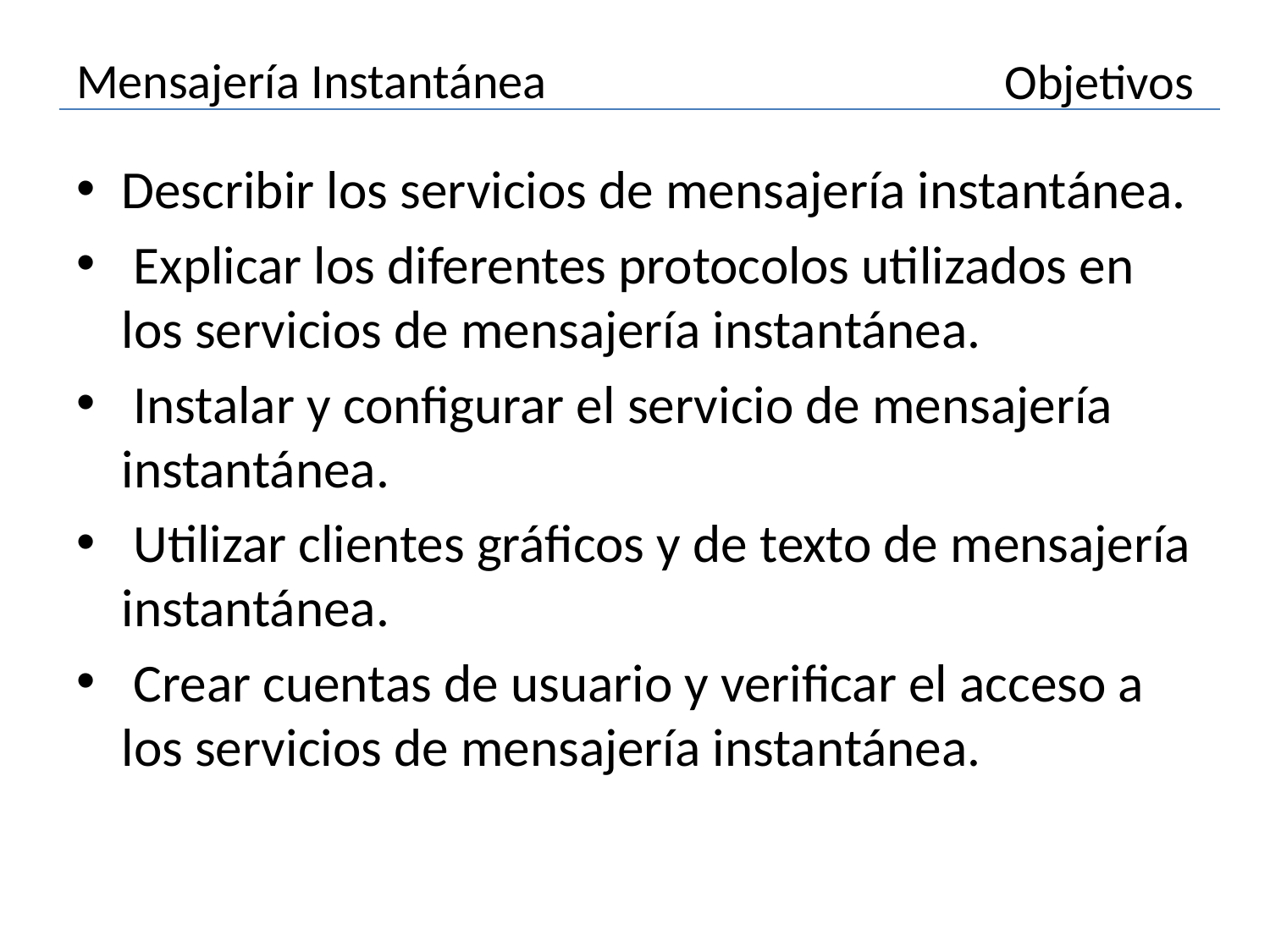

# Mensajería Instantánea
Objetivos
Describir los servicios de mensajería instantánea.
 Explicar los diferentes protocolos utilizados en los servicios de mensajería instantánea.
 Instalar y configurar el servicio de mensajería instantánea.
 Utilizar clientes gráficos y de texto de mensajería instantánea.
 Crear cuentas de usuario y verificar el acceso a los servicios de mensajería instantánea.